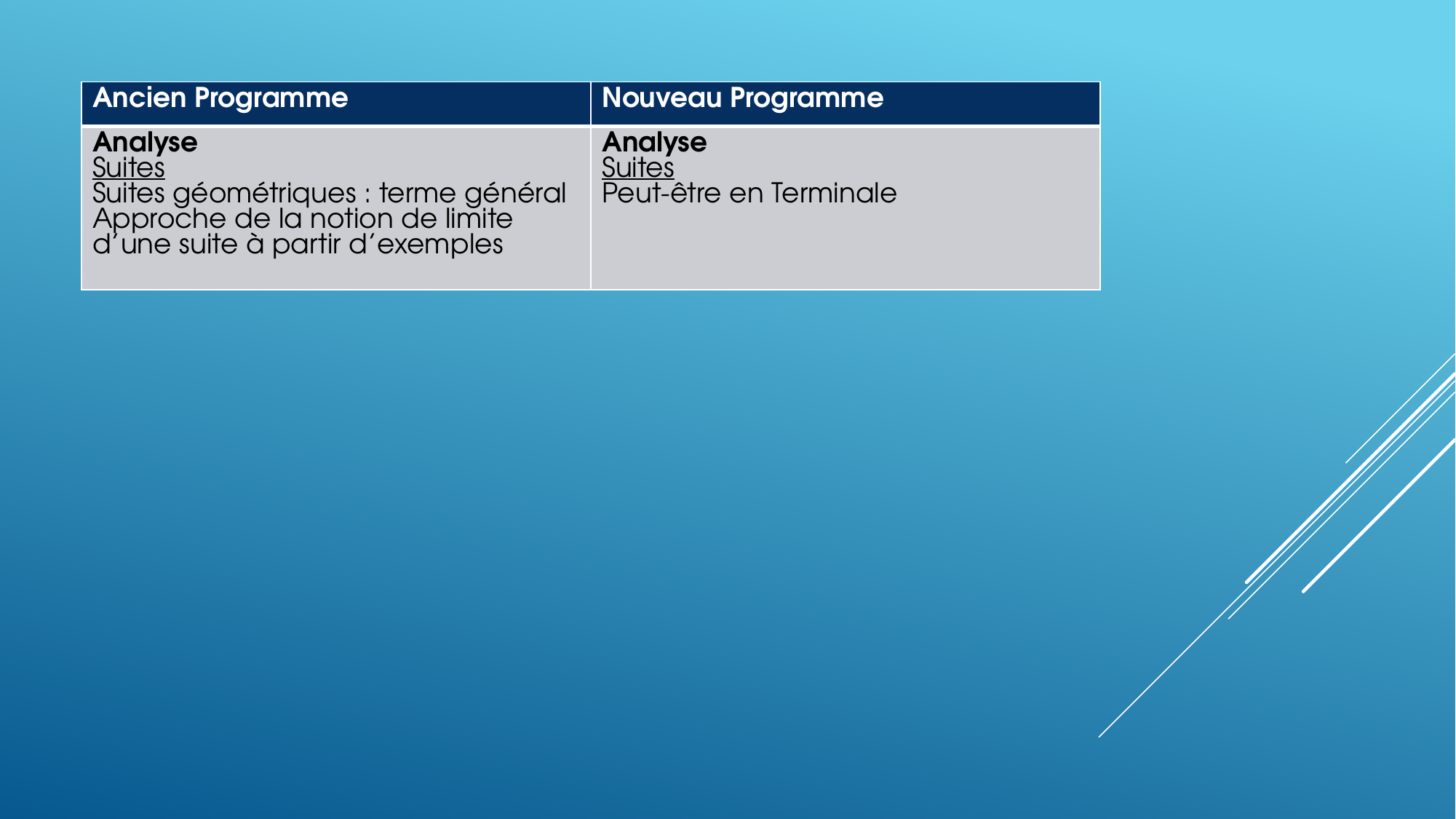

| Ancien Programme | Nouveau Programme |
| --- | --- |
| Analyse Suites Suites géométriques : terme général Approche de la notion de limite d’une suite à partir d’exemples | Analyse Suites Peut-être en Terminale |